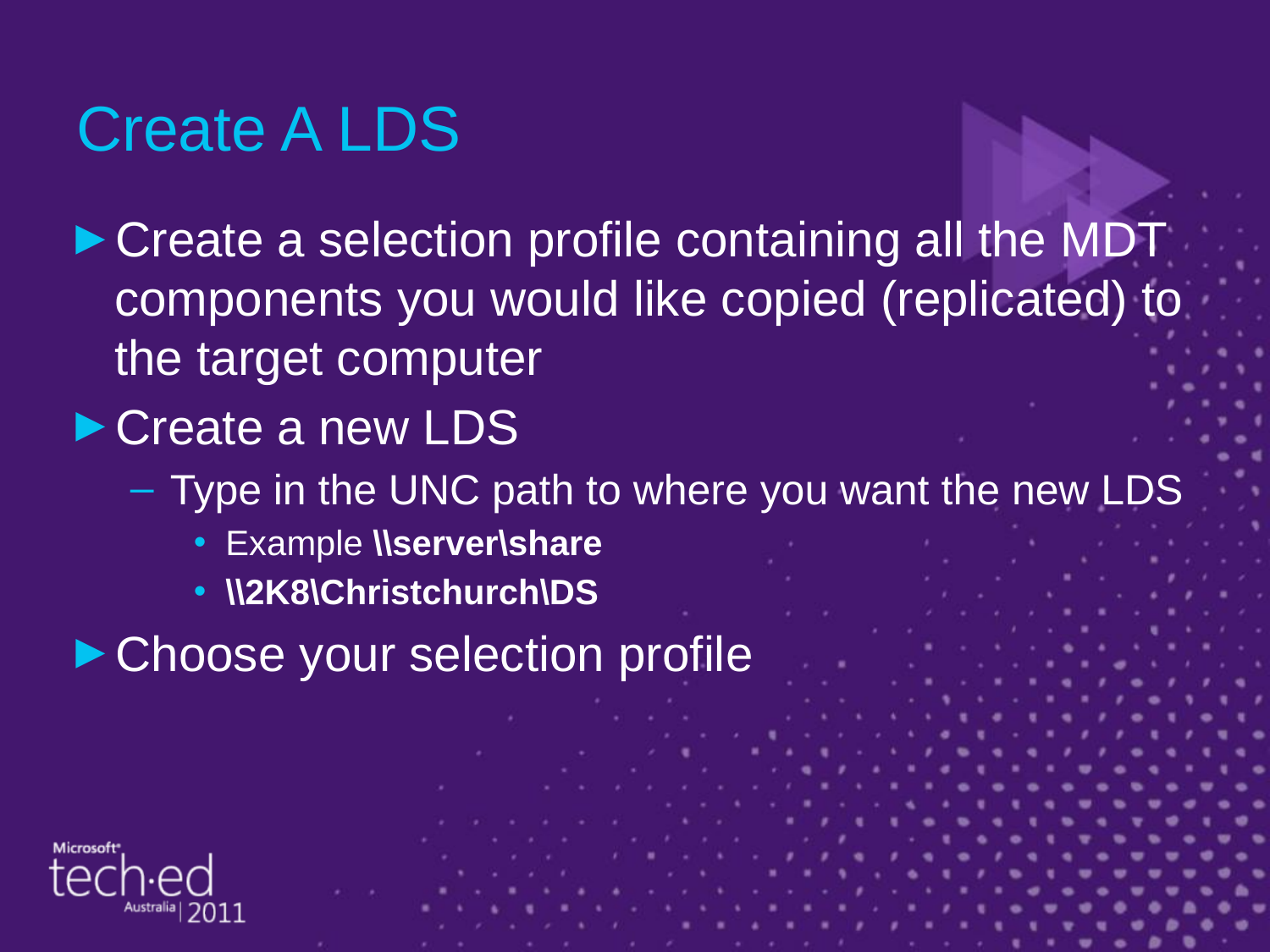

# Create A LDS
Create a selection profile containing all the MDT components you would like copied (replicated) to the target computer
Create a new LDS
Type in the UNC path to where you want the new LDS
Example \\server\share
\\2K8\Christchurch\DS
Choose your selection profile